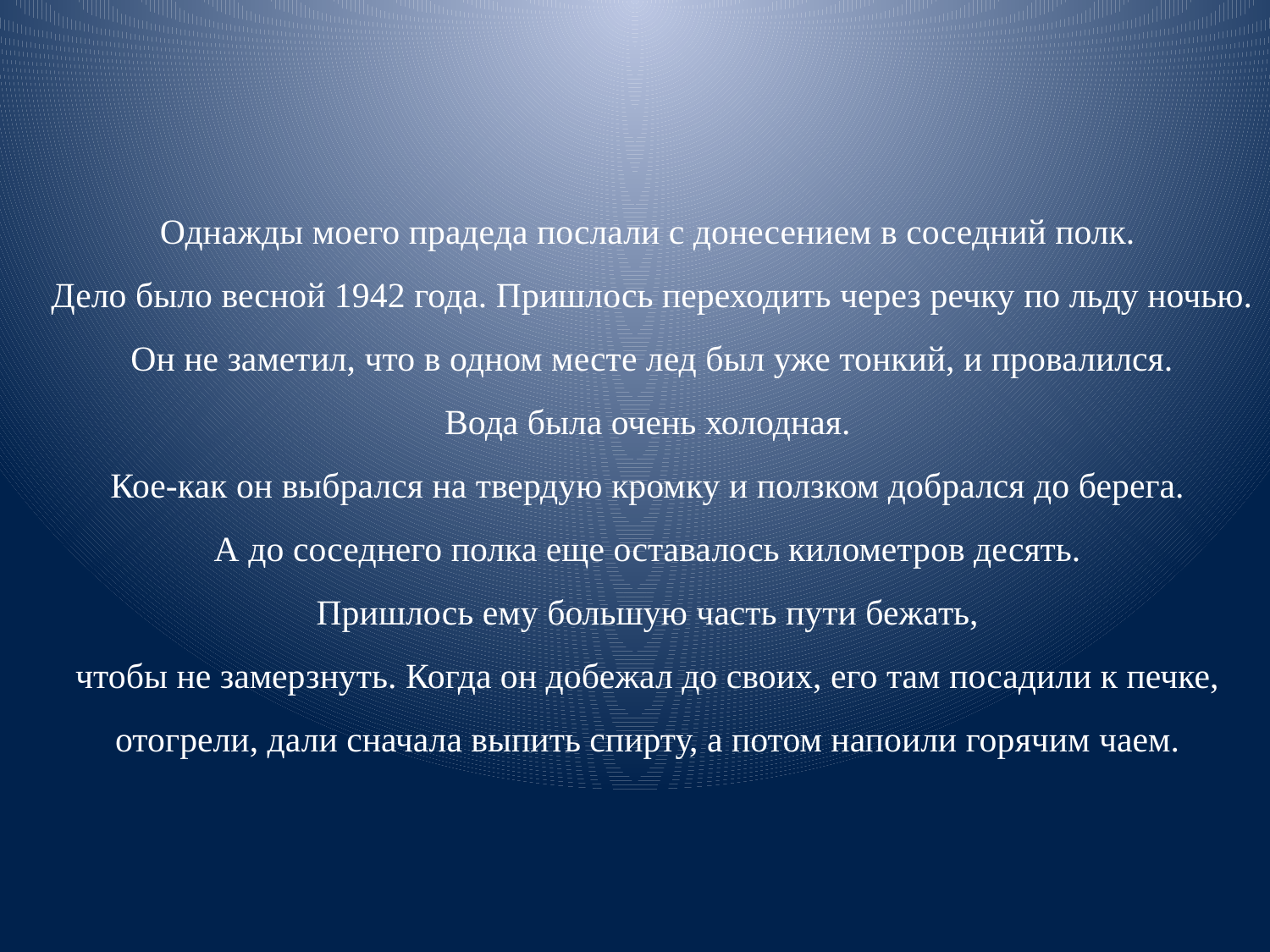

Однажды моего прадеда послали с донесением в соседний полк.
 Дело было весной 1942 года. Пришлось переходить через речку по льду ночью.
 Он не заметил, что в одном месте лед был уже тонкий, и провалился.
 Вода была очень холодная.
Кое-как он выбрался на твердую кромку и ползком добрался до берега.
 А до соседнего полка еще оставалось километров десять.
Пришлось ему большую часть пути бежать,
 чтобы не замерзнуть. Когда он добежал до своих, его там посадили к печке,
отогрели, дали сначала выпить спирту, а потом напоили горячим чаем.